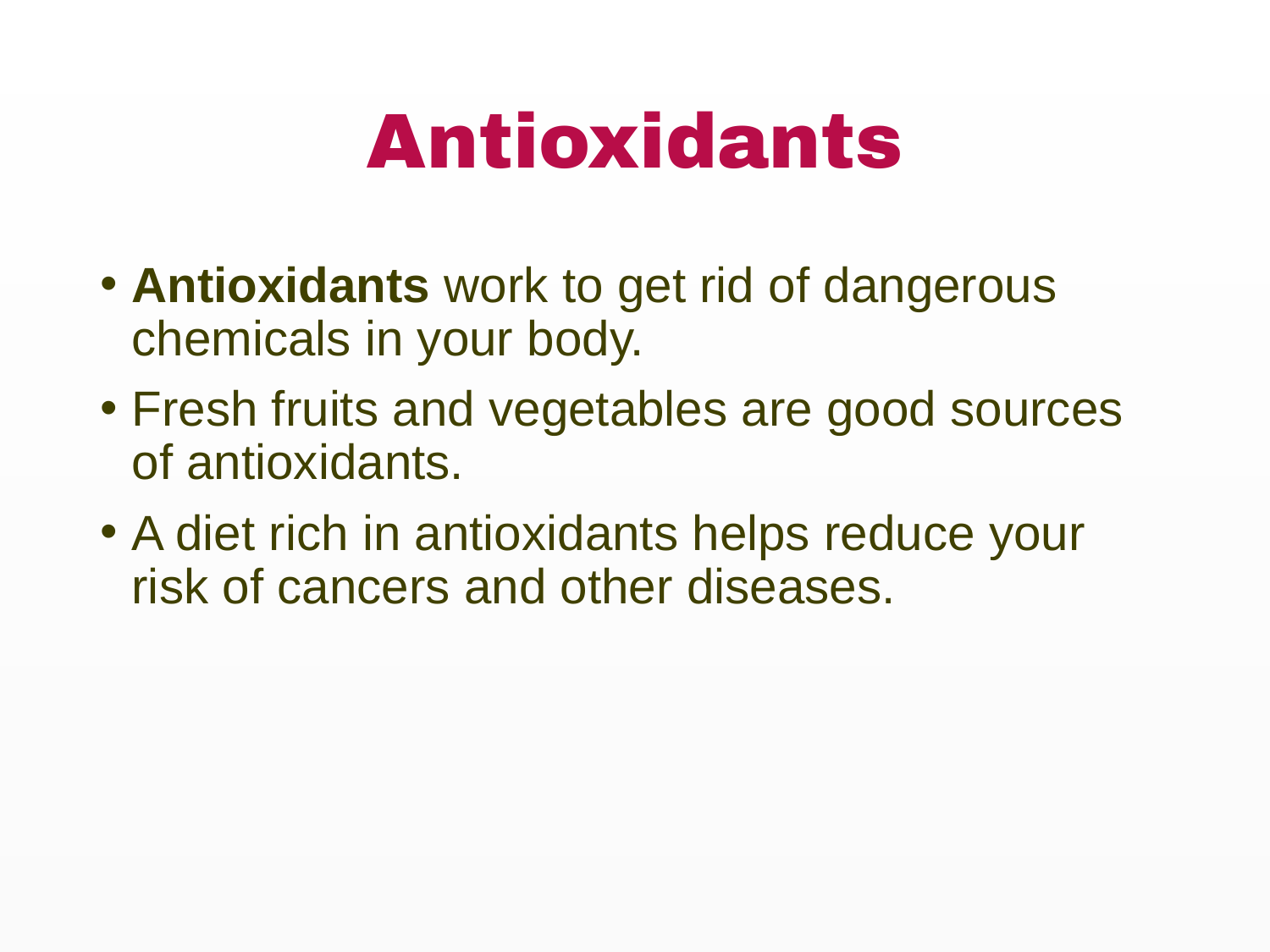

# Antioxidants
Antioxidants work to get rid of dangerous chemicals in your body.
Fresh fruits and vegetables are good sources of antioxidants.
A diet rich in antioxidants helps reduce your risk of cancers and other diseases.